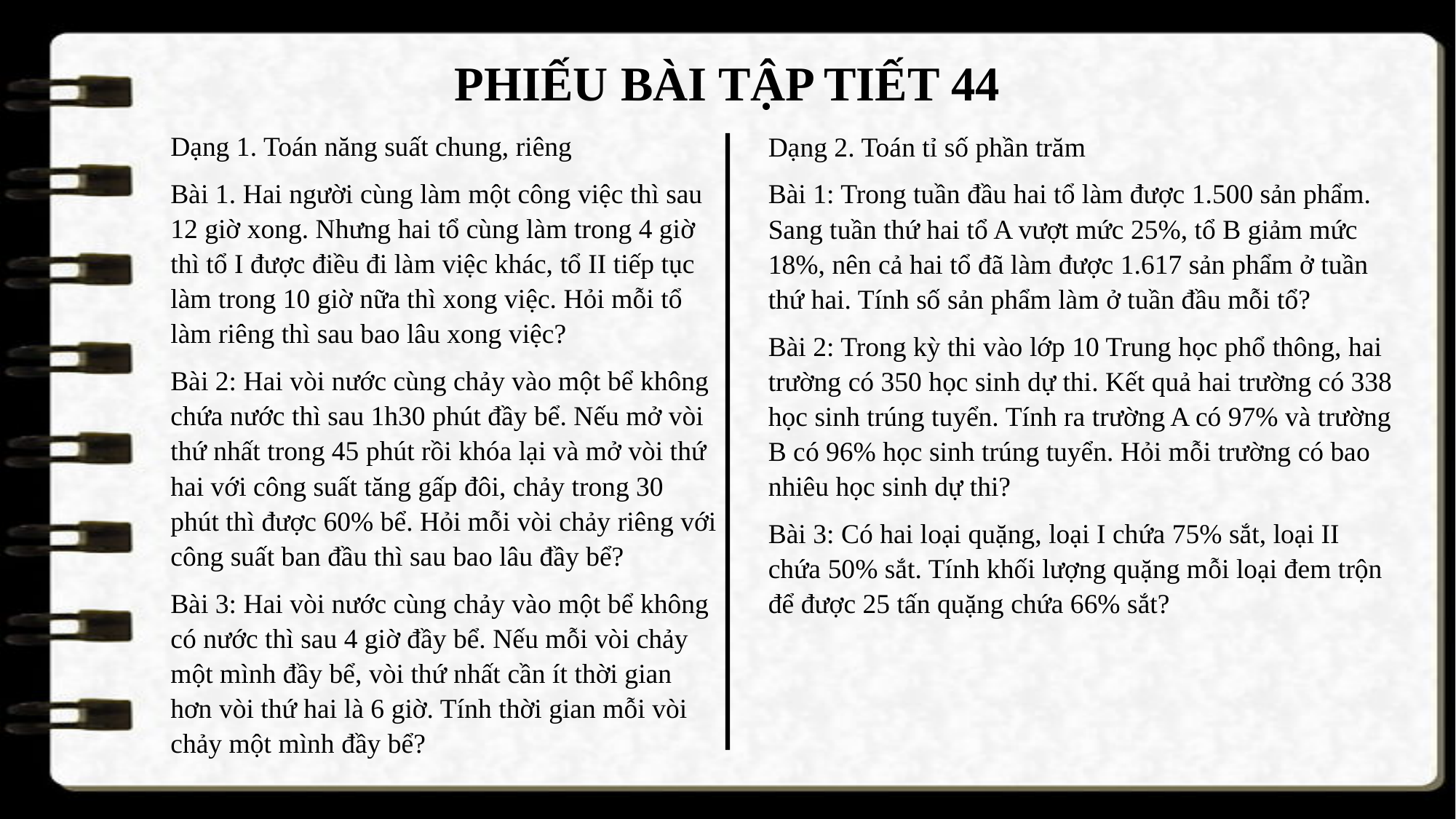

PHIẾU BÀI TẬP TIẾT 44
Dạng 1. Toán năng suất chung, riêng
Bài 1. Hai người cùng làm một công việc thì sau 12 giờ xong. Nhưng hai tổ cùng làm trong 4 giờ thì tổ I được điều đi làm việc khác, tổ II tiếp tục làm trong 10 giờ nữa thì xong việc. Hỏi mỗi tổ làm riêng thì sau bao lâu xong việc?
Bài 2: Hai vòi nước cùng chảy vào một bể không chứa nước thì sau 1h30 phút đầy bể. Nếu mở vòi thứ nhất trong 45 phút rồi khóa lại và mở vòi thứ hai với công suất tăng gấp đôi, chảy trong 30 phút thì được 60% bể. Hỏi mỗi vòi chảy riêng với công suất ban đầu thì sau bao lâu đầy bể?
Bài 3: Hai vòi nước cùng chảy vào một bể không có nước thì sau 4 giờ đầy bể. Nếu mỗi vòi chảy một mình đầy bể, vòi thứ nhất cần ít thời gian hơn vòi thứ hai là 6 giờ. Tính thời gian mỗi vòi chảy một mình đầy bể?

Dạng 2. Toán tỉ số phần trăm
Bài 1: Trong tuần đầu hai tổ làm được 1.500 sản phẩm. Sang tuần thứ hai tổ A vượt mức 25%, tổ B giảm mức 18%, nên cả hai tổ đã làm được 1.617 sản phẩm ở tuần thứ hai. Tính số sản phẩm làm ở tuần đầu mỗi tổ?
Bài 2: Trong kỳ thi vào lớp 10 Trung học phổ thông, hai trường có 350 học sinh dự thi. Kết quả hai trường có 338 học sinh trúng tuyển. Tính ra trường A có 97% và trường B có 96% học sinh trúng tuyển. Hỏi mỗi trường có bao nhiêu học sinh dự thi?
Bài 3: Có hai loại quặng, loại I chứa 75% sắt, loại II chứa 50% sắt. Tính khối lượng quặng mỗi loại đem trộn để được 25 tấn quặng chứa 66% sắt?